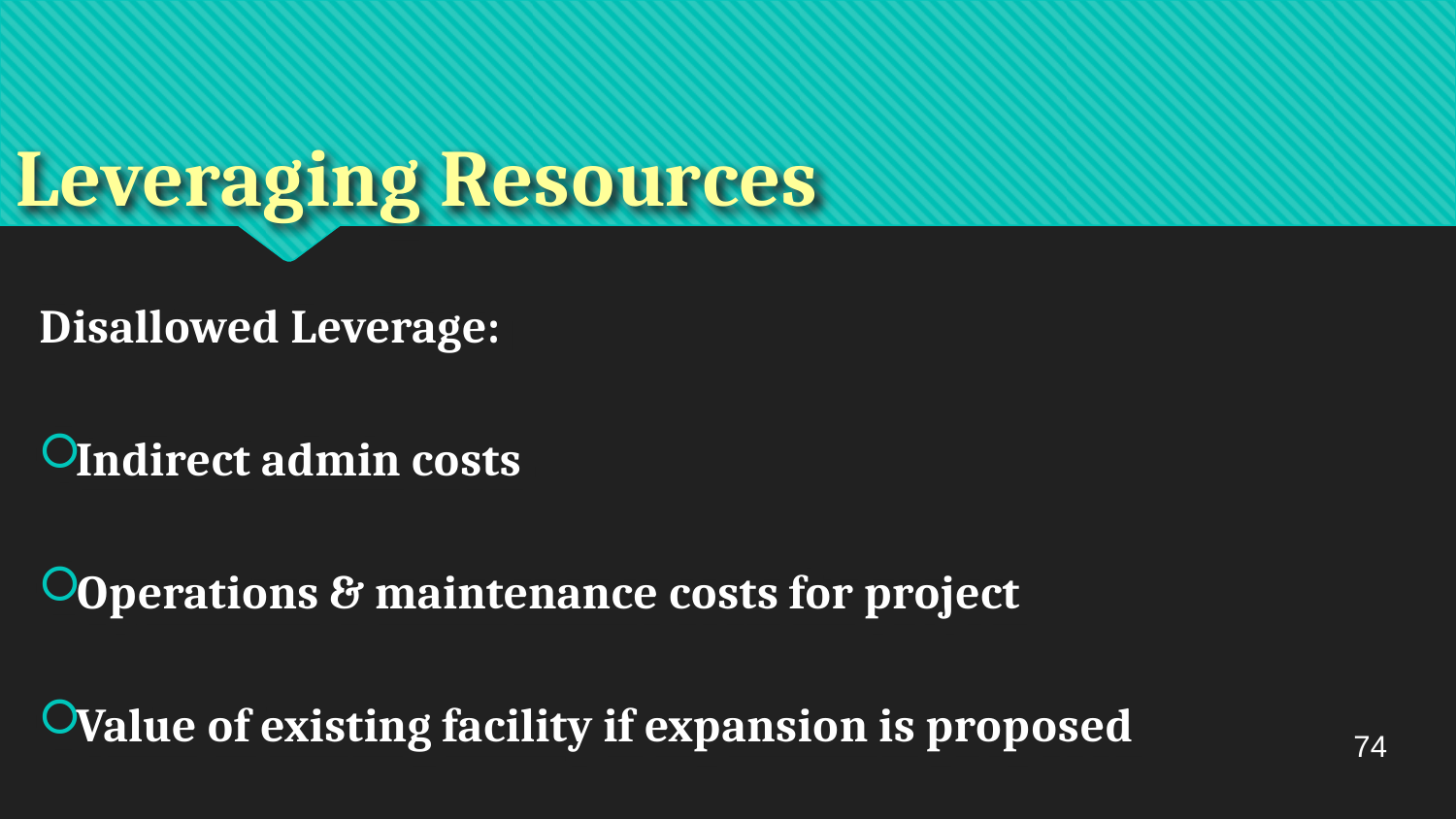

# Leveraging Resources
Disallowed Leverage:

Indirect admin costs

Operations & maintenance costs for project

Value of existing facility if expansion is proposed
74